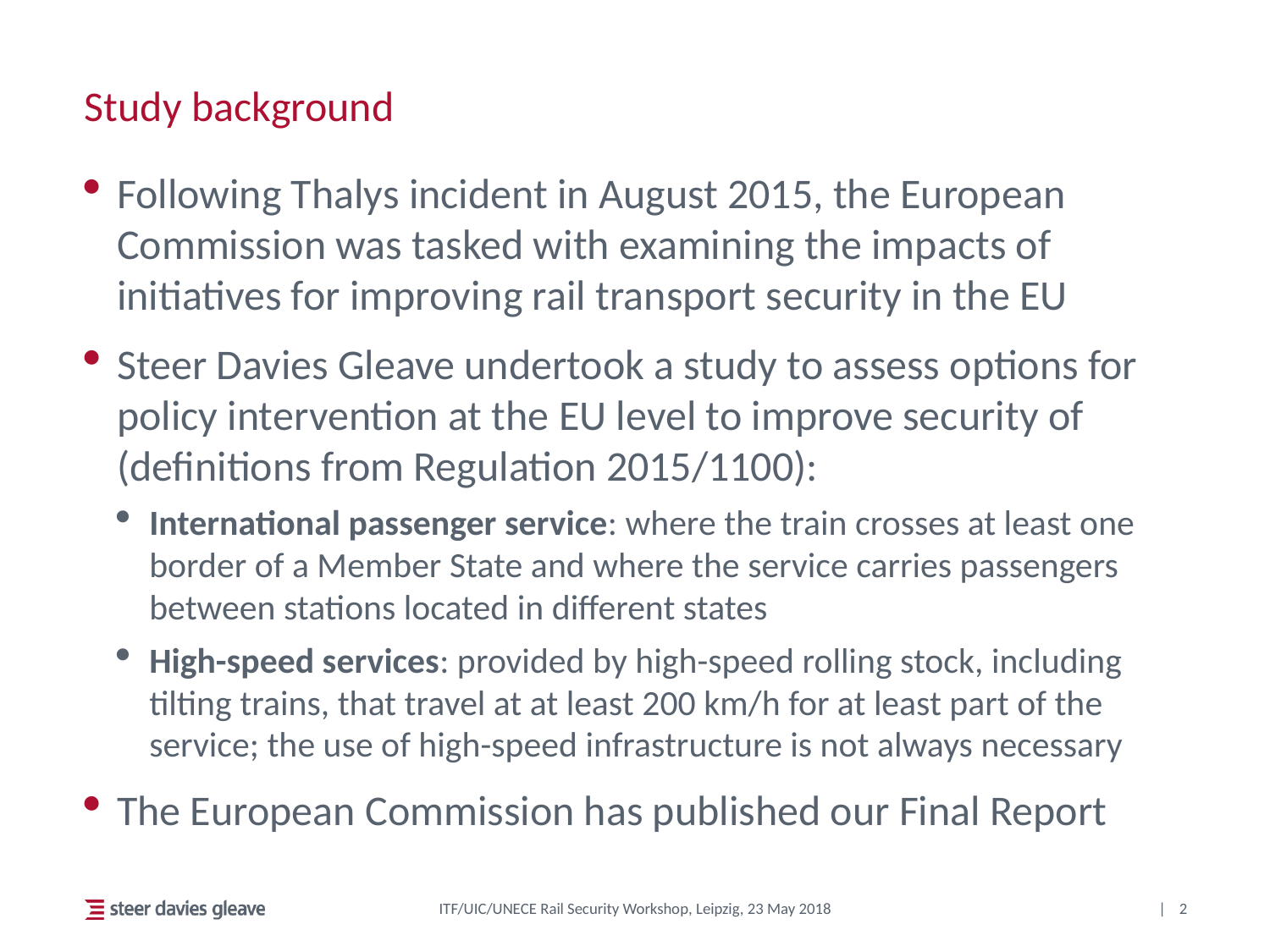

# Study background
Following Thalys incident in August 2015, the European Commission was tasked with examining the impacts of initiatives for improving rail transport security in the EU
Steer Davies Gleave undertook a study to assess options for policy intervention at the EU level to improve security of (definitions from Regulation 2015/1100):
International passenger service: where the train crosses at least one border of a Member State and where the service carries passengers between stations located in different states
High-speed services: provided by high-speed rolling stock, including tilting trains, that travel at at least 200 km/h for at least part of the service; the use of high-speed infrastructure is not always necessary
The European Commission has published our Final Report
ITF/UIC/UNECE Rail Security Workshop, Leipzig, 23 May 2018
2